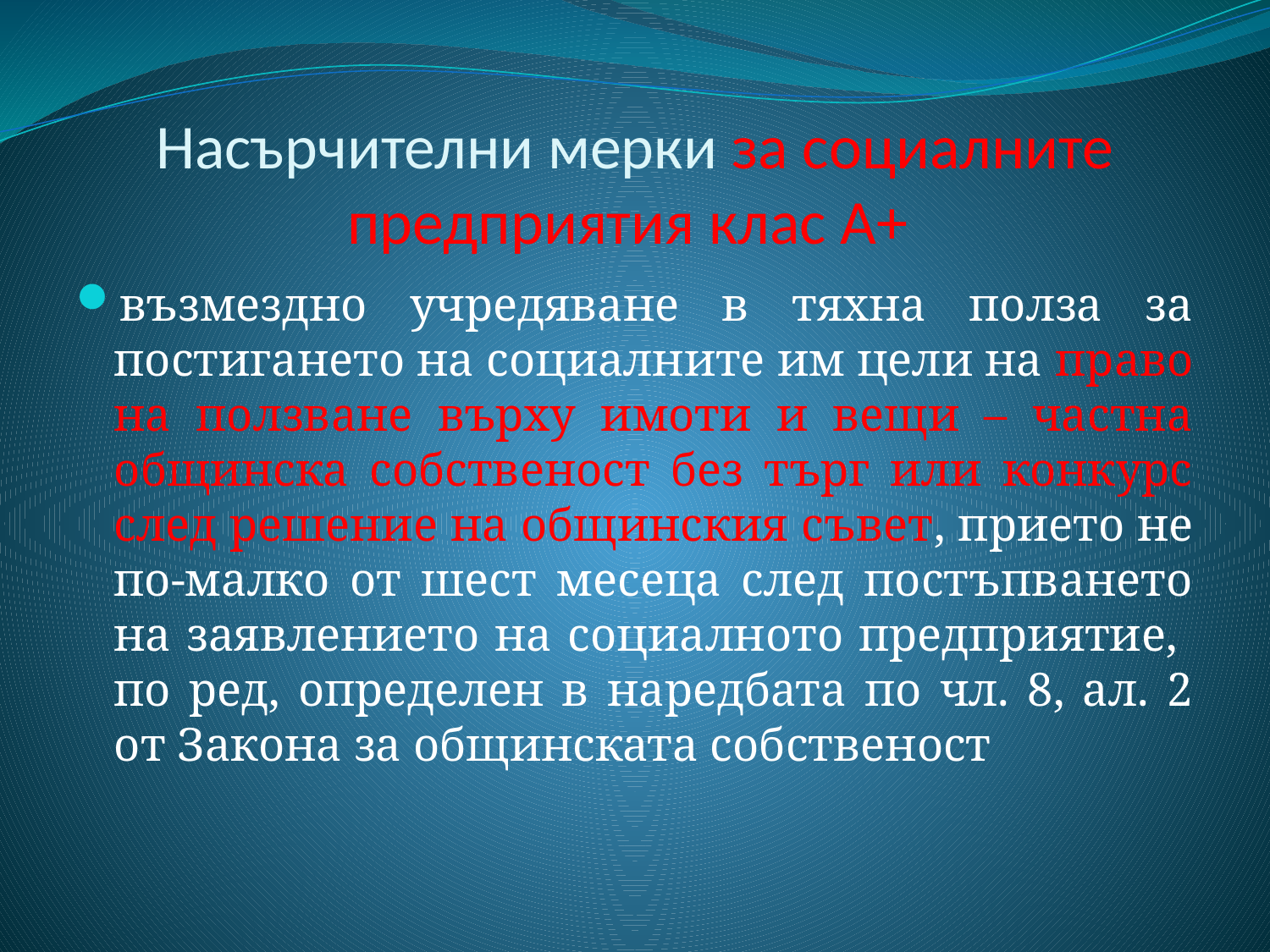

# Насърчителни мерки за социалните предприятия клас А+
възмездно учредяване в тяхна полза за постигането на социалните им цели на право на ползване върху имоти и вещи – частна общинска собственост без търг или конкурс след решение на общинския съвет, прието не по-малко от шест месеца след постъпването на заявлението на социалното предприятие,  по ред, определен в наредбата по чл. 8, ал. 2 от Закона за общинската собственост